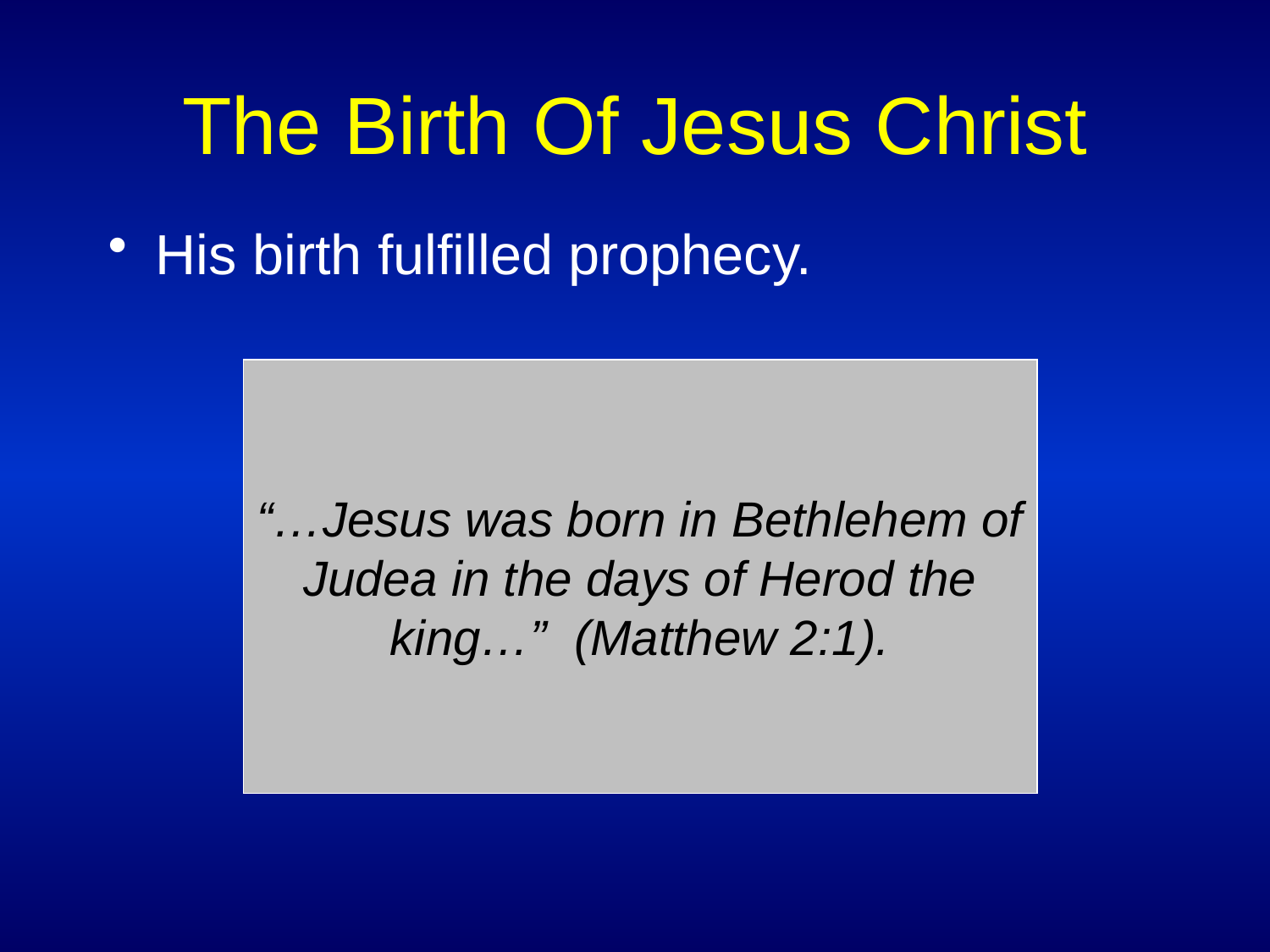

# The Birth Of Jesus Christ
His birth fulfilled prophecy.
“…Jesus was born in Bethlehem of Judea in the days of Herod the king…”  (Matthew 2:1).